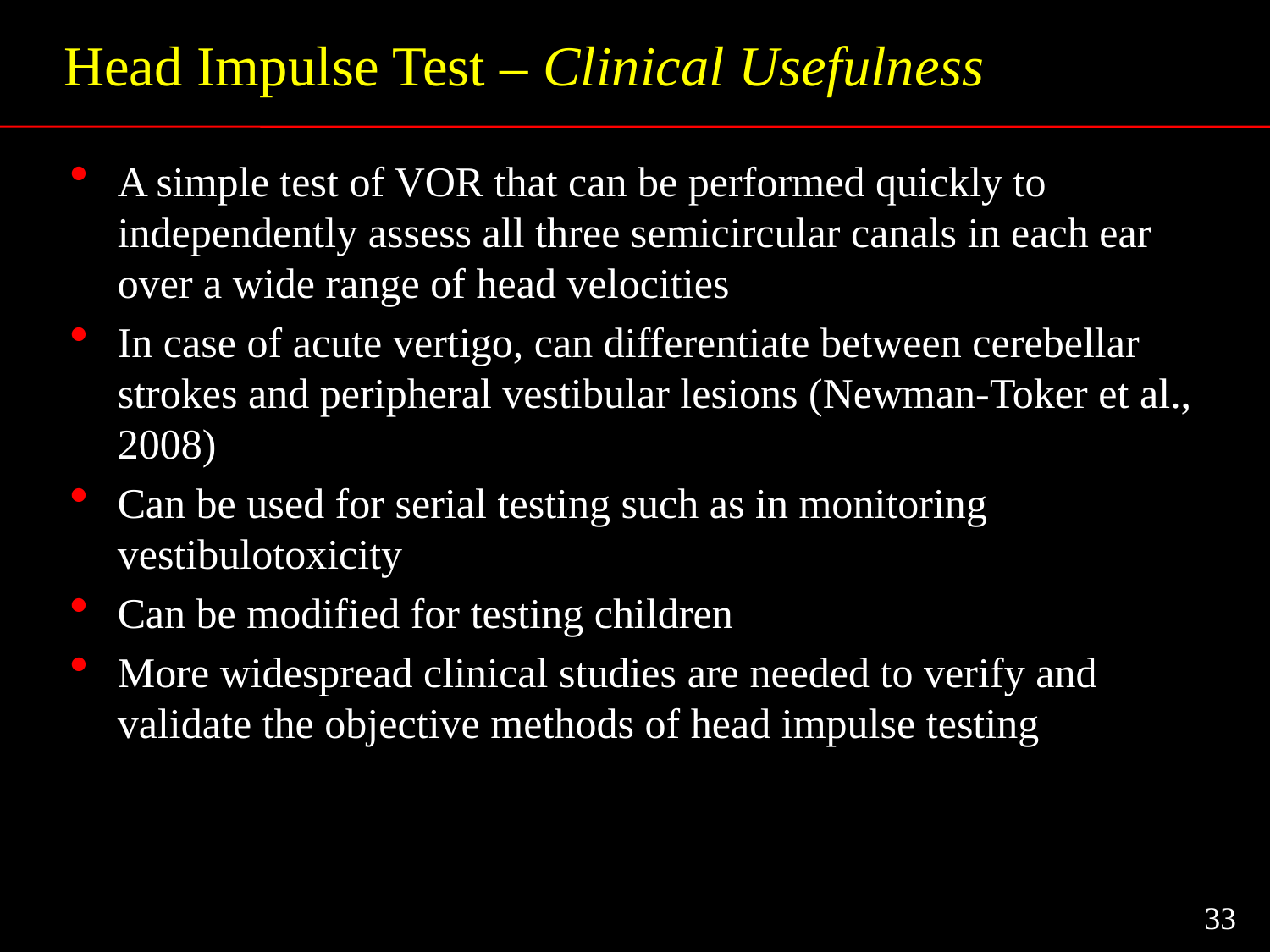

# Head Impulse Test – Clinical Usefulness
A simple test of VOR that can be performed quickly to independently assess all three semicircular canals in each ear over a wide range of head velocities
In case of acute vertigo, can differentiate between cerebellar strokes and peripheral vestibular lesions (Newman-Toker et al., 2008)
Can be used for serial testing such as in monitoring vestibulotoxicity
Can be modified for testing children
More widespread clinical studies are needed to verify and validate the objective methods of head impulse testing